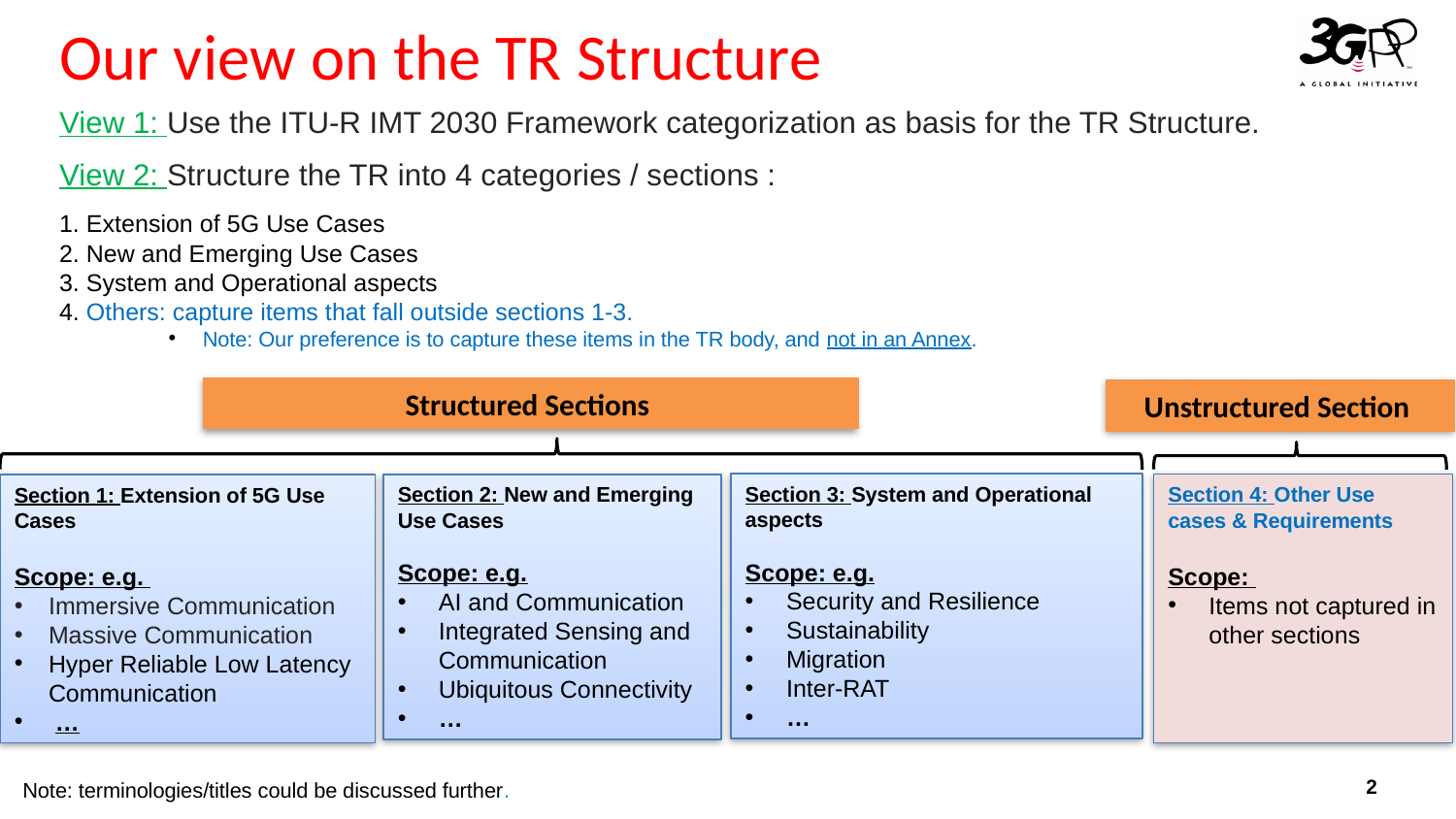

# Our view on the TR Structure
View 1: Use the ITU-R IMT 2030 Framework categorization as basis for the TR Structure.
View 2: Structure the TR into 4 categories / sections :
1. Extension of 5G Use Cases
2. New and Emerging Use Cases
3. System and Operational aspects
4. Others: capture items that fall outside sections 1-3.
Note: Our preference is to capture these items in the TR body, and not in an Annex.

Structured Sections
Unstructured Section
Section 3: System and Operational aspects

Scope: e.g.
Security and Resilience
Sustainability
Migration
Inter-RAT
…
Section 4: Other Use cases & Requirements

Scope:
Items not captured in other sections

Section 1: Extension of 5G Use Cases

Scope: e.g.
Immersive Communication
Massive Communication
Hyper Reliable Low Latency Communication
…
Section 2: New and Emerging Use Cases

Scope: e.g.
AI and Communication
Integrated Sensing and Communication
Ubiquitous Connectivity
…
Note: terminologies/titles could be discussed further.